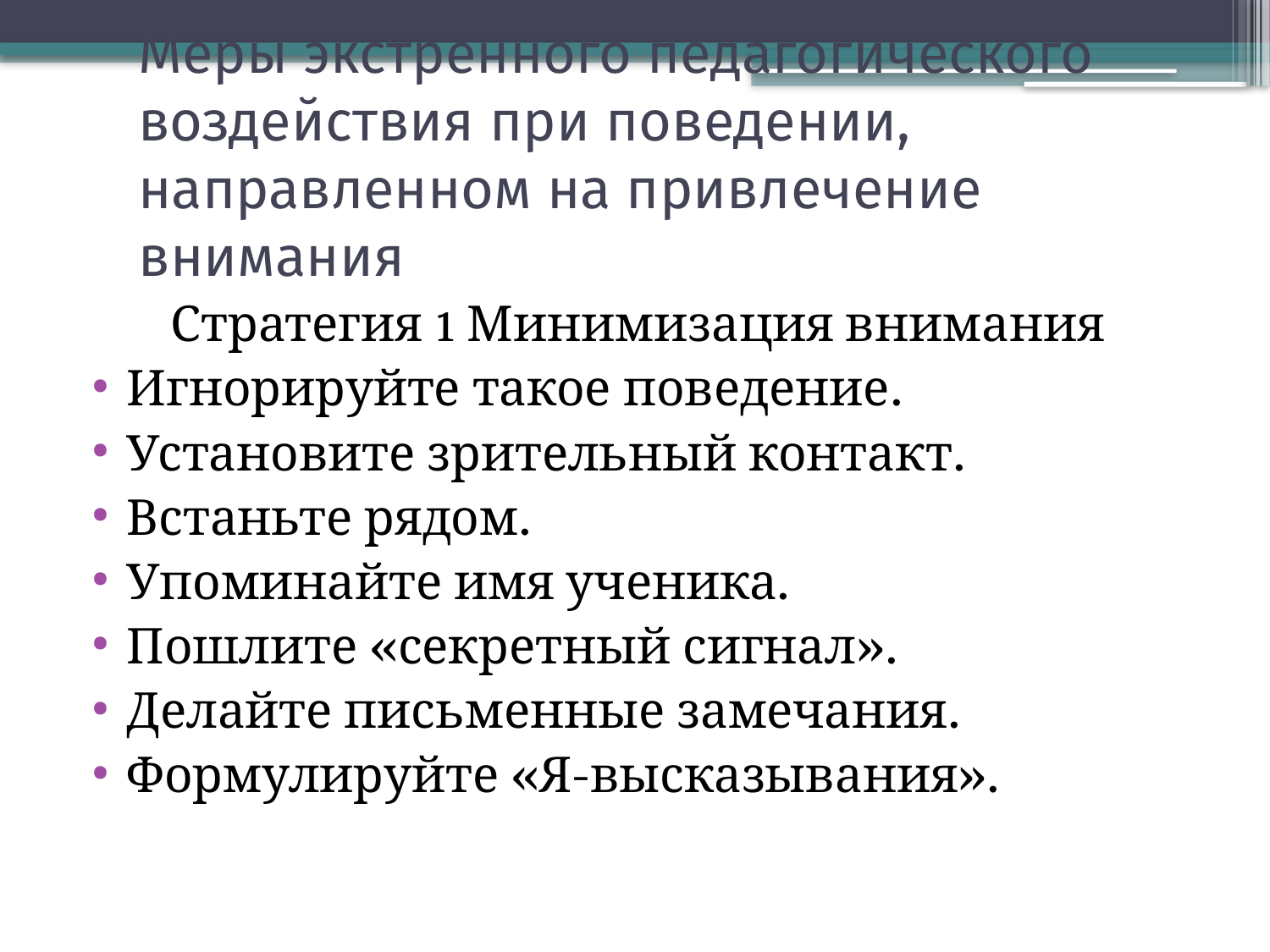

# Меры экстренного педагогического воздействия при поведении, направленном на привлечение внимания
        Стратегия 1 Минимизация внимания
Игнорируйте такое поведение.
Установите зрительный контакт.
Встаньте рядом.
Упоминайте имя ученика.
Пошлите «секретный сигнал».
Делайте письменные замечания.
Формулируйте «Я-высказывания».